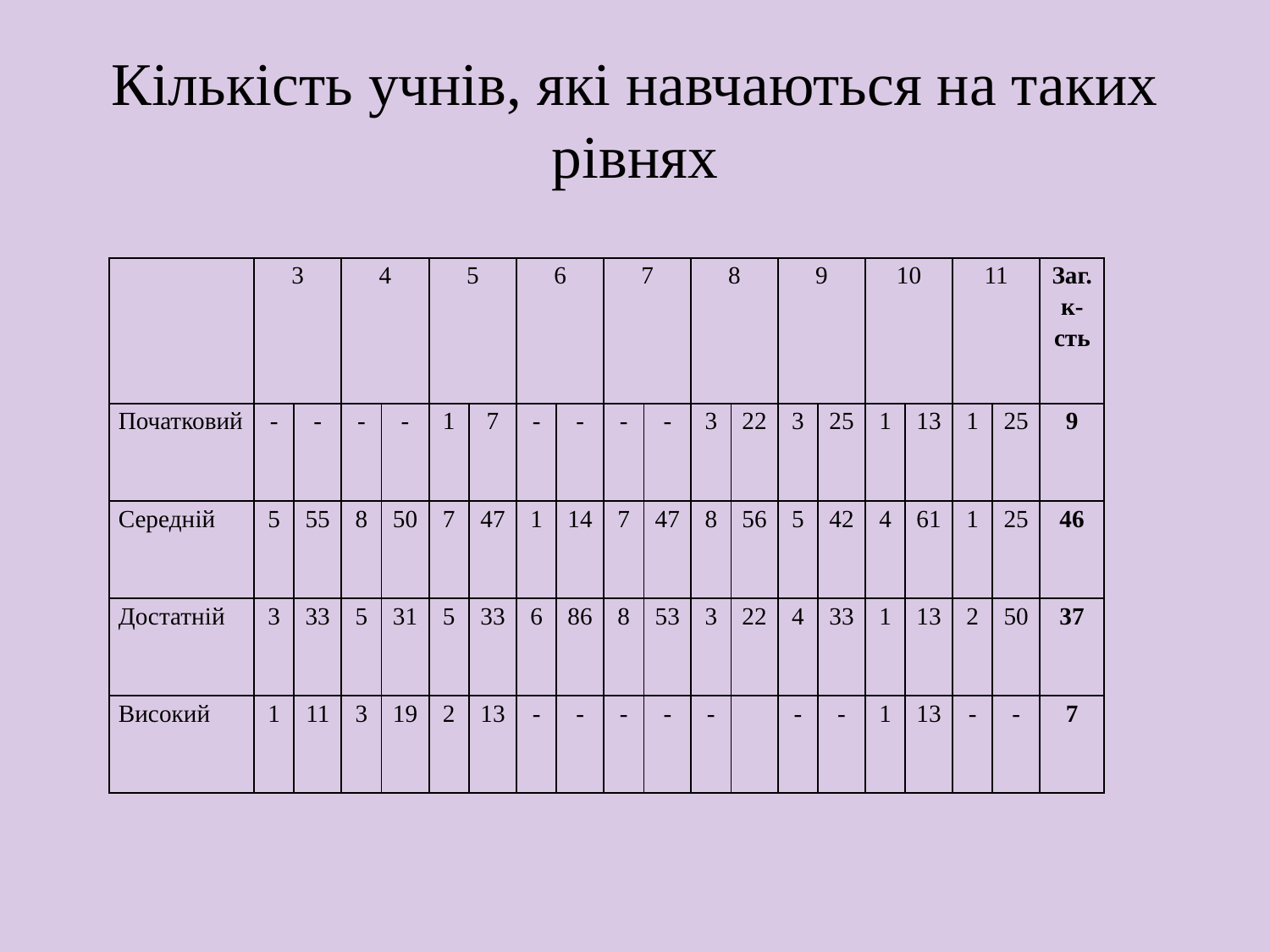

# Кількість учнів, які навчаються на таких рівнях
|  | 3 |  | 4 |  | 5 |  | 6 |  | 7 |  | 8 |  | 9 |  | 10 |  | 11 |  | Заг. к-сть |
| --- | --- | --- | --- | --- | --- | --- | --- | --- | --- | --- | --- | --- | --- | --- | --- | --- | --- | --- | --- |
| Початковий | - | - | - | - | 1 | 7 | - | - | - | - | 3 | 22 | 3 | 25 | 1 | 13 | 1 | 25 | 9 |
| Середній | 5 | 55 | 8 | 50 | 7 | 47 | 1 | 14 | 7 | 47 | 8 | 56 | 5 | 42 | 4 | 61 | 1 | 25 | 46 |
| Достатній | 3 | 33 | 5 | 31 | 5 | 33 | 6 | 86 | 8 | 53 | 3 | 22 | 4 | 33 | 1 | 13 | 2 | 50 | 37 |
| Високий | 1 | 11 | 3 | 19 | 2 | 13 | - | - | - | - | - |  | - | - | 1 | 13 | - | - | 7 |